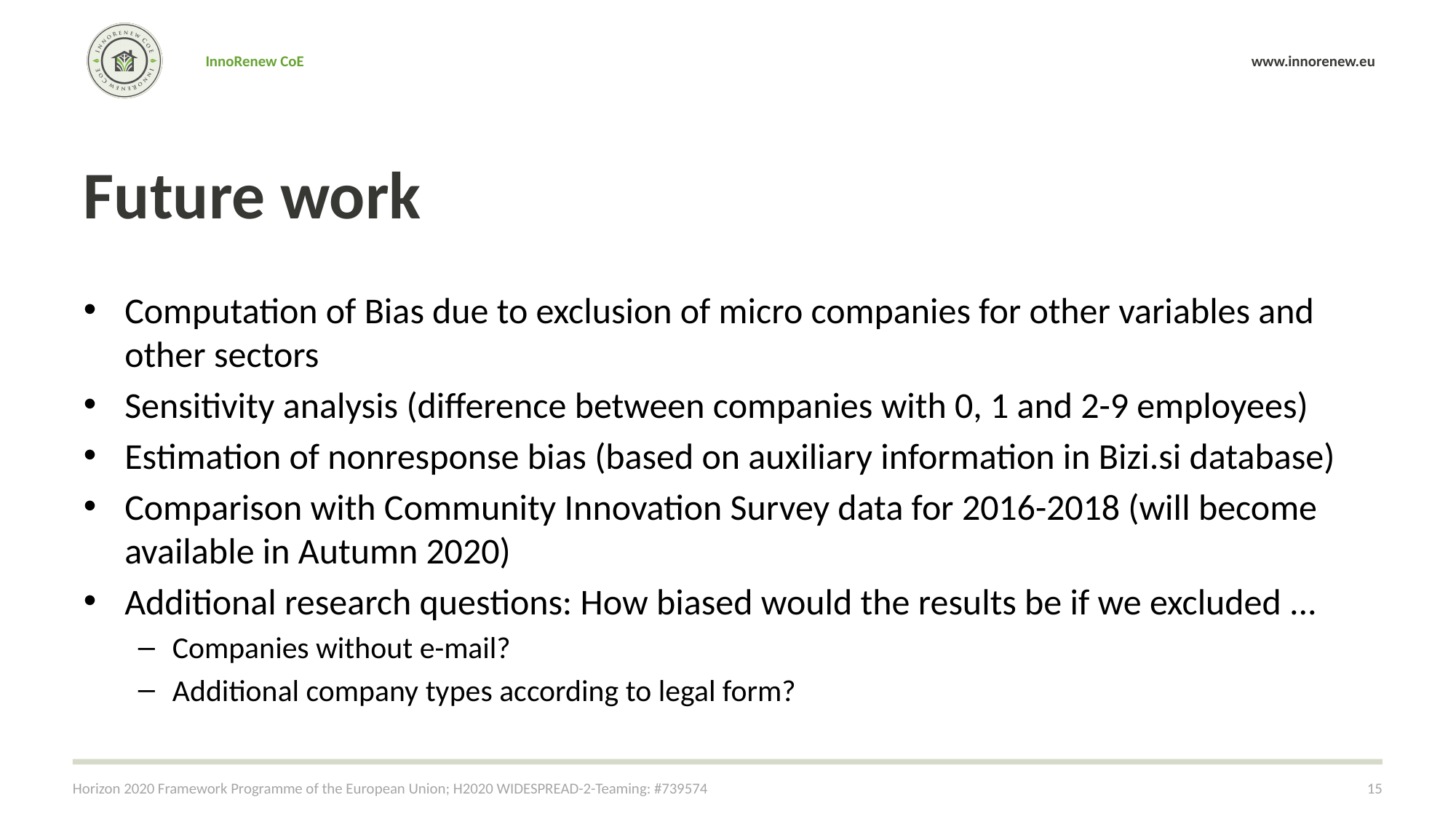

# Future work
Computation of Bias due to exclusion of micro companies for other variables and other sectors
Sensitivity analysis (difference between companies with 0, 1 and 2-9 employees)
Estimation of nonresponse bias (based on auxiliary information in Bizi.si database)
Comparison with Community Innovation Survey data for 2016-2018 (will become available in Autumn 2020)
Additional research questions: How biased would the results be if we excluded ...
Companies without e-mail?
Additional company types according to legal form?
Horizon 2020 Framework Programme of the European Union; H2020 WIDESPREAD-2-Teaming: #739574
15